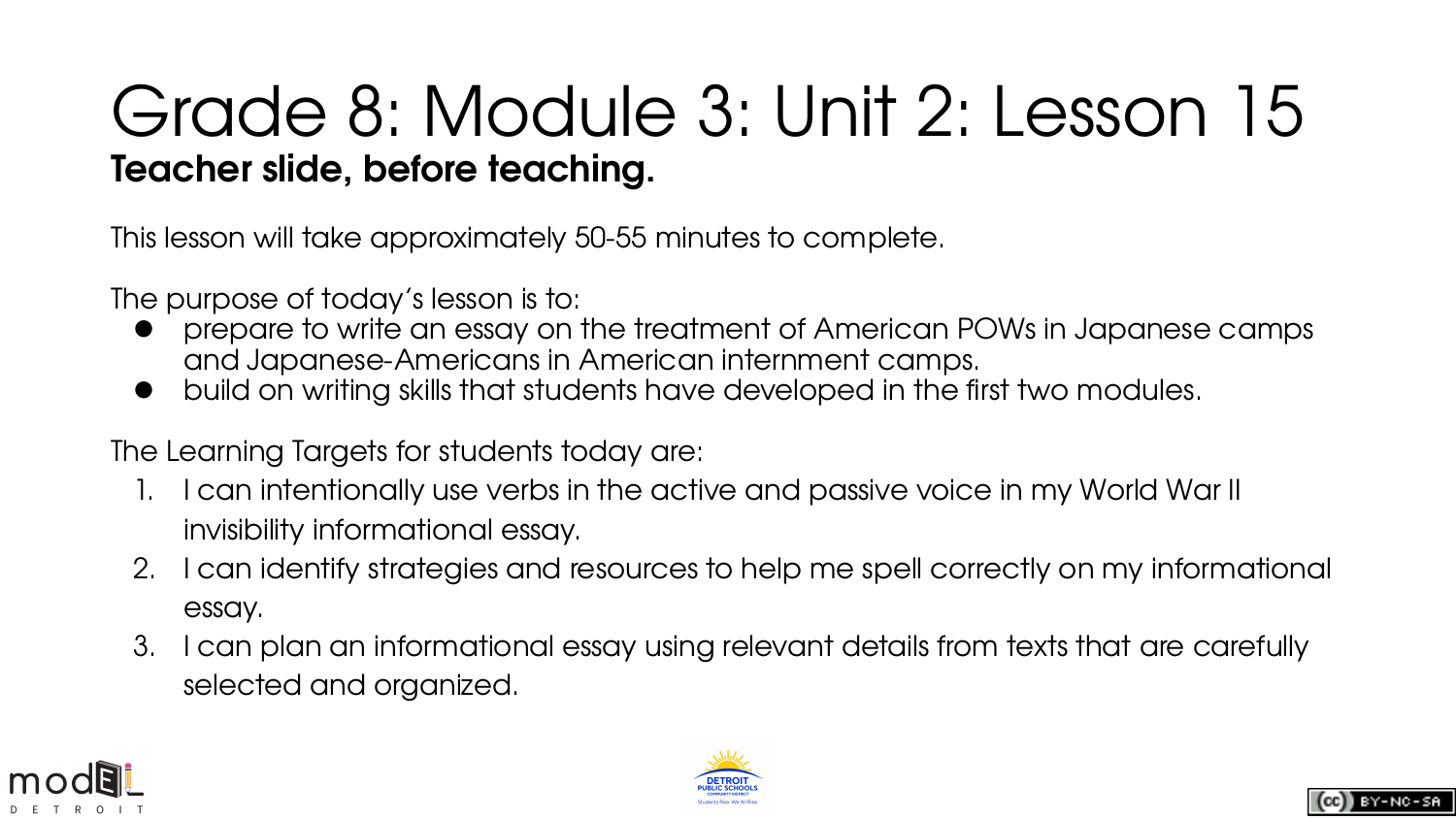

# Grade 8: Module 3: Unit 2: Lesson 15
Teacher slide, before teaching.

This lesson will take approximately 50-55 minutes to complete.

The purpose of today’s lesson is to:
prepare to write an essay on the treatment of American POWs in Japanese camps and Japanese-Americans in American internment camps.
build on writing skills that students have developed in the first two modules.

The Learning Targets for students today are:
I can intentionally use verbs in the active and passive voice in my World War II invisibility informational essay.
I can identify strategies and resources to help me spell correctly on my informational essay.
I can plan an informational essay using relevant details from texts that are carefully selected and organized.